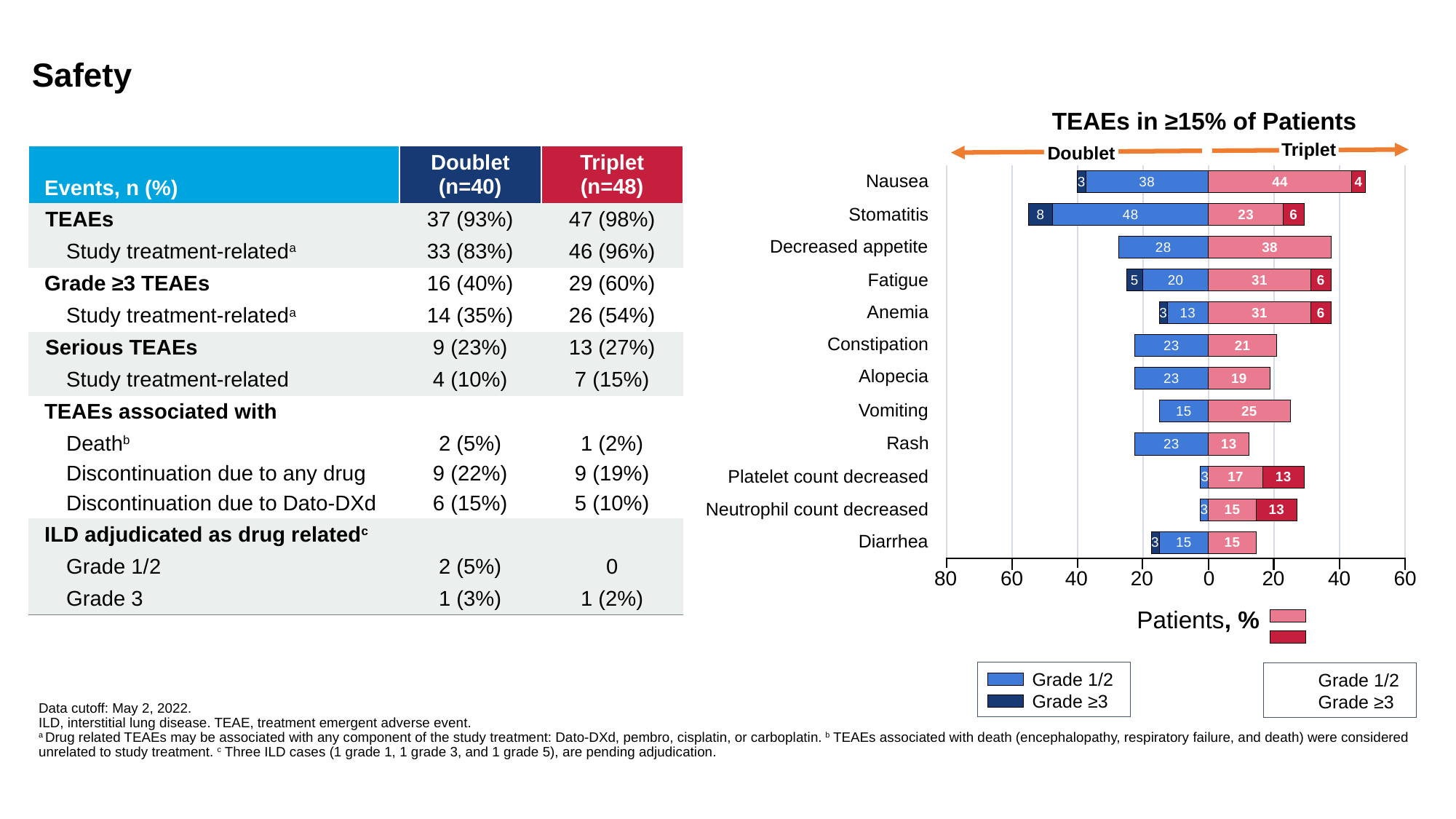

Safety
TEAEs in ≥15% of Patients
Triplet
Doublet
| Events, n (%) | Doublet (n=40) | Triplet (n=48) |
| --- | --- | --- |
| TEAEs | 37 (93%) | 47 (98%) |
| Study treatment-relateda | 33 (83%) | 46 (96%) |
| Grade ≥3 TEAEs | 16 (40%) | 29 (60%) |
| Study treatment-relateda | 14 (35%) | 26 (54%) |
| Serious TEAEs | 9 (23%) | 13 (27%) |
| Study treatment-related | 4 (10%) | 7 (15%) |
| TEAEs associated with |  |  |
| Deathb | 2 (5%) | 1 (2%) |
| Discontinuation due to any drug | 9 (22%) | 9 (19%) |
| Discontinuation due to Dato-DXd | 6 (15%) | 5 (10%) |
| ILD adjudicated as drug relatedc |  |  |
| Grade 1/2 | 2 (5%) | 0 |
| Grade 3 | 1 (3%) | 1 (2%) |

### Chart

| Category | Grade 1-2 | Grade 3+ | Grade 1-2 | Grade 3+ |
|---|---|---|---|---|
| Diarrhea | -15.0 | -2.5 | 14.583333333333334 | 0.0 |
| Neutrophil count decreased | -2.5 | 0.0 | 14.583333333333334 | 12.5 |
| Platelet count decreased | -2.5 | 0.0 | 16.666666666666664 | 12.5 |
| Rash | -22.5 | 0.0 | 12.5 | 0.0 |
| Vomiting | -15.0 | 0.0 | 25.0 | 0.0 |
| Alopecia | -22.5 | 0.0 | 18.75 | 0.0 |
| Constipation | -22.5 | 0.0 | 20.833333333333336 | 0.0 |
| Anemia | -12.5 | -2.5 | 31.25 | 6.3 |
| Fatigue | -20.0 | -5.0 | 31.25 | 6.3 |
| Decreased appetite | -27.500000000000004 | 0.0 | 37.5 | 0.0 |
| Stomatitis | -47.5 | -7.5 | 22.916666666666664 | 6.3 |
| Nausea | -37.5 | -2.5 | 43.75 | 4.2 |
Nausea
Stomatitis
Decreased appetite
Fatigue
Anemia
Constipation
Alopecia
Vomiting
Rash
Platelet count decreased
Neutrophil count decreased
Diarrhea
80
60
40
20
0
20
40
60
Patients, %

Grade 1/2
Grade ≥3

Grade 1/2
Grade ≥3

Data cutoff: May 2, 2022.
ILD, interstitial lung disease. TEAE, treatment emergent adverse event.
a Drug related TEAEs may be associated with any component of the study treatment: Dato-DXd, pembro, cisplatin, or carboplatin. b TEAEs associated with death (encephalopathy, respiratory failure, and death) were considered unrelated to study treatment. c Three ILD cases (1 grade 1, 1 grade 3, and 1 grade 5), are pending adjudication.